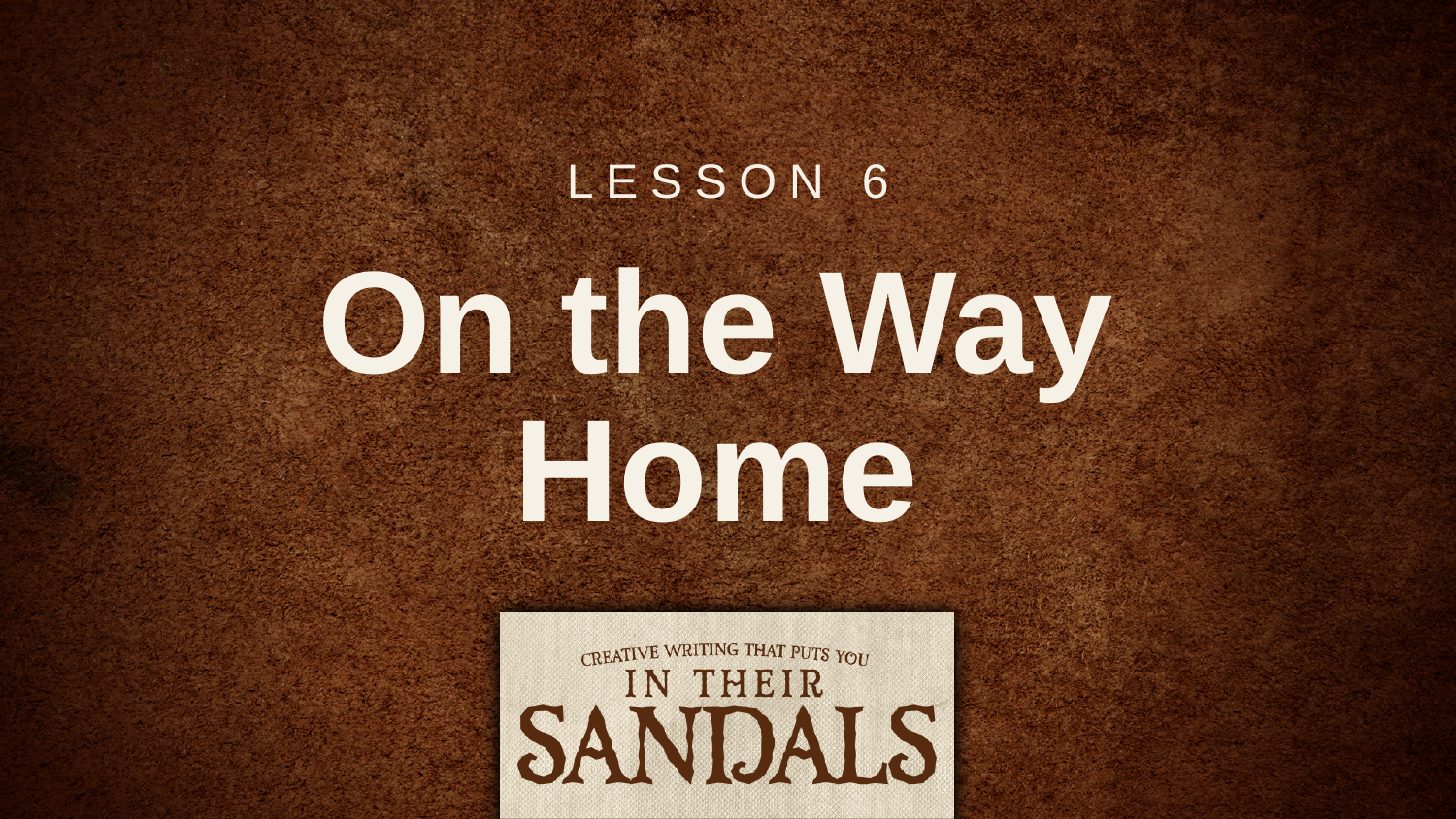

LESSON 6
# On the Way Home